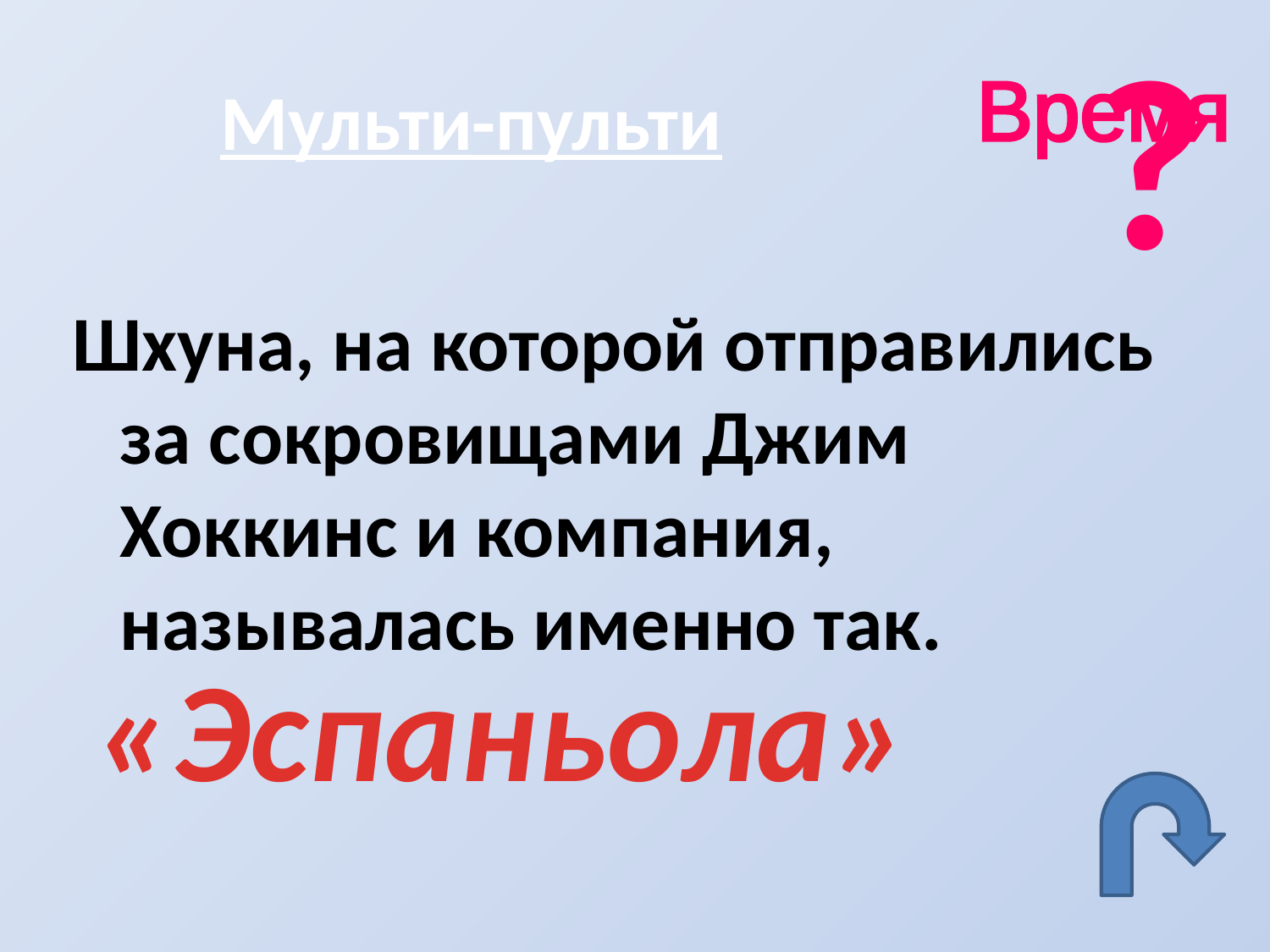

?
# Мульти-пульти
Время
Шхуна, на которой отправились за сокровищами Джим Хоккинс и компания, называлась именно так.

«Эспаньола»